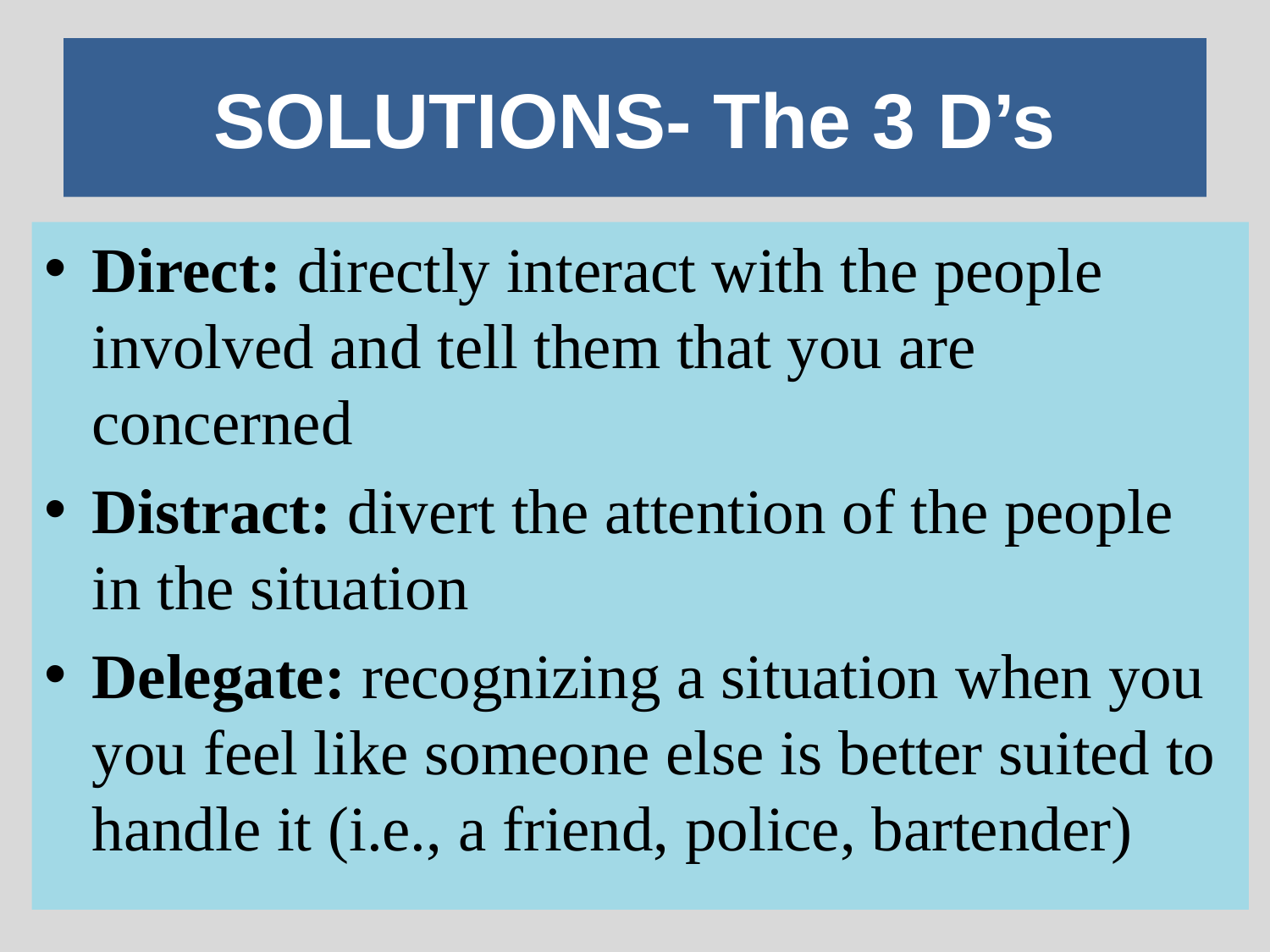

# SOLUTIONS- The 3 D’s
Direct: directly interact with the people involved and tell them that you are concerned
Distract: divert the attention of the people in the situation
Delegate: recognizing a situation when you you feel like someone else is better suited to handle it (i.e., a friend, police, bartender)